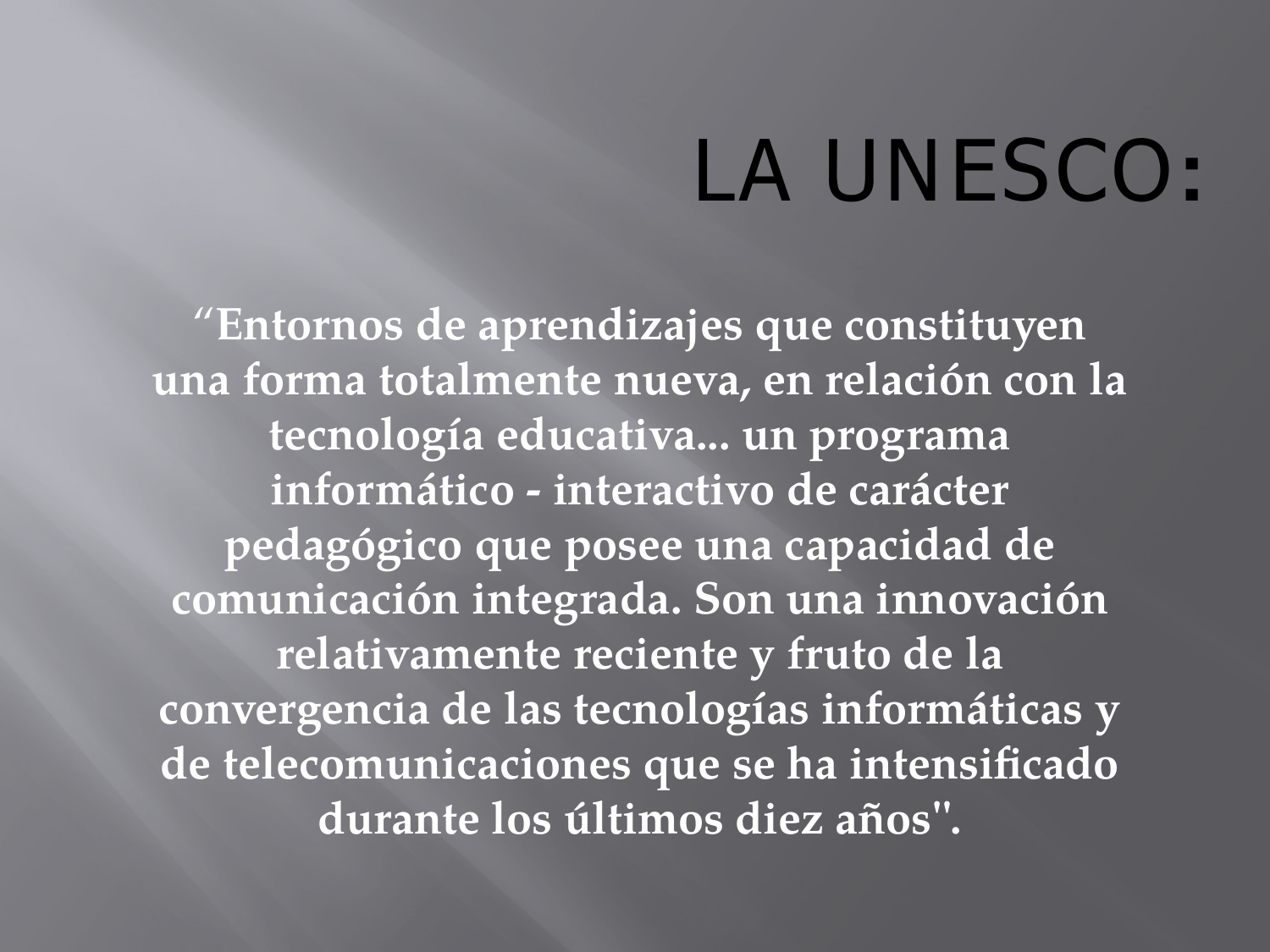

# LA UNESCO:
“Entornos de aprendizajes que constituyen una forma totalmente nueva, en relación con la tecnología educativa... un programa informático - interactivo de carácter pedagógico que posee una capacidad de comunicación integrada. Son una innovación relativamente reciente y fruto de la convergencia de las tecnologías informáticas y de telecomunicaciones que se ha intensificado durante los últimos diez años".